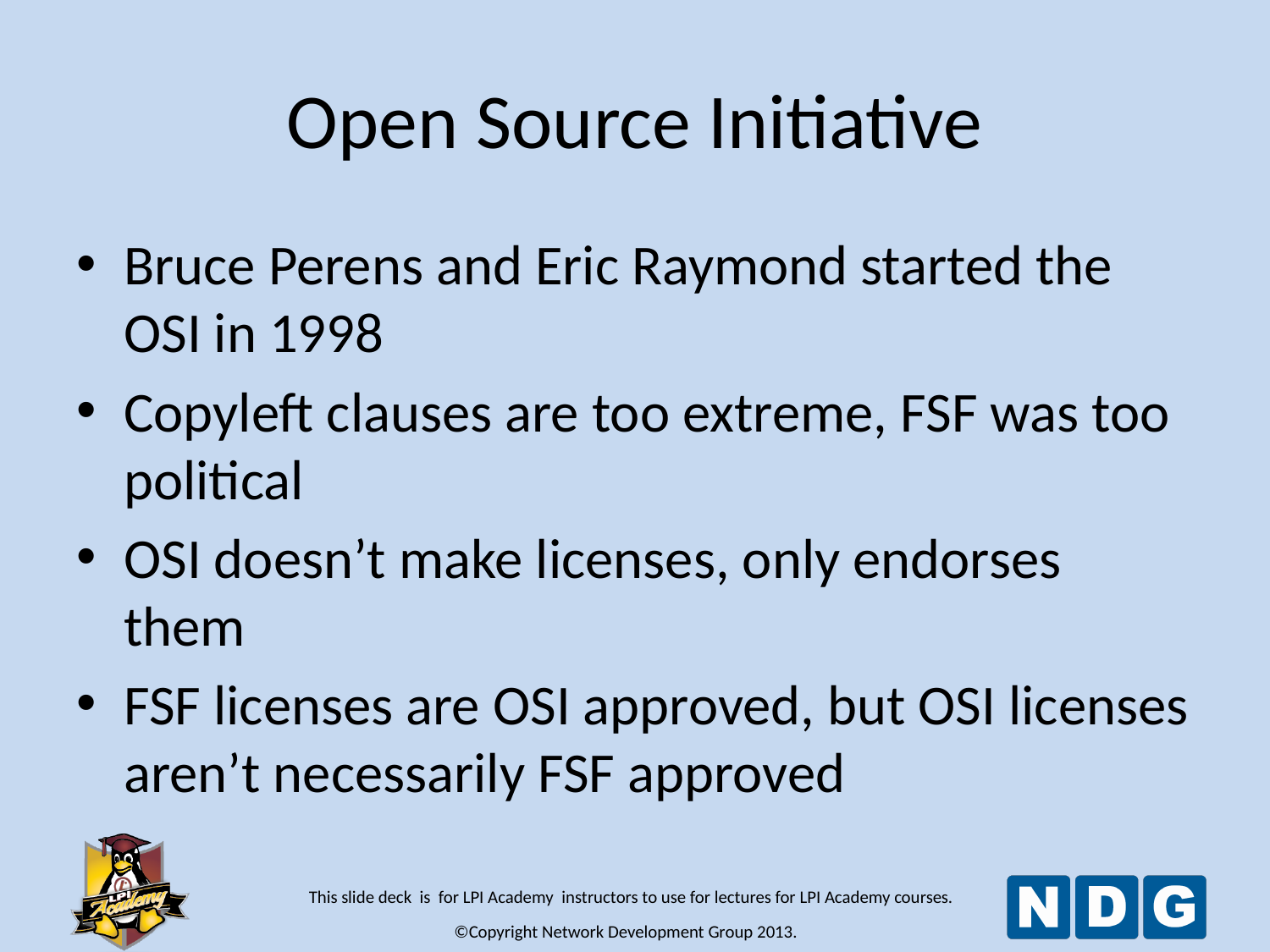

# Open Source Initiative
Bruce Perens and Eric Raymond started the OSI in 1998
Copyleft clauses are too extreme, FSF was too political
OSI doesn’t make licenses, only endorses them
FSF licenses are OSI approved, but OSI licenses aren’t necessarily FSF approved